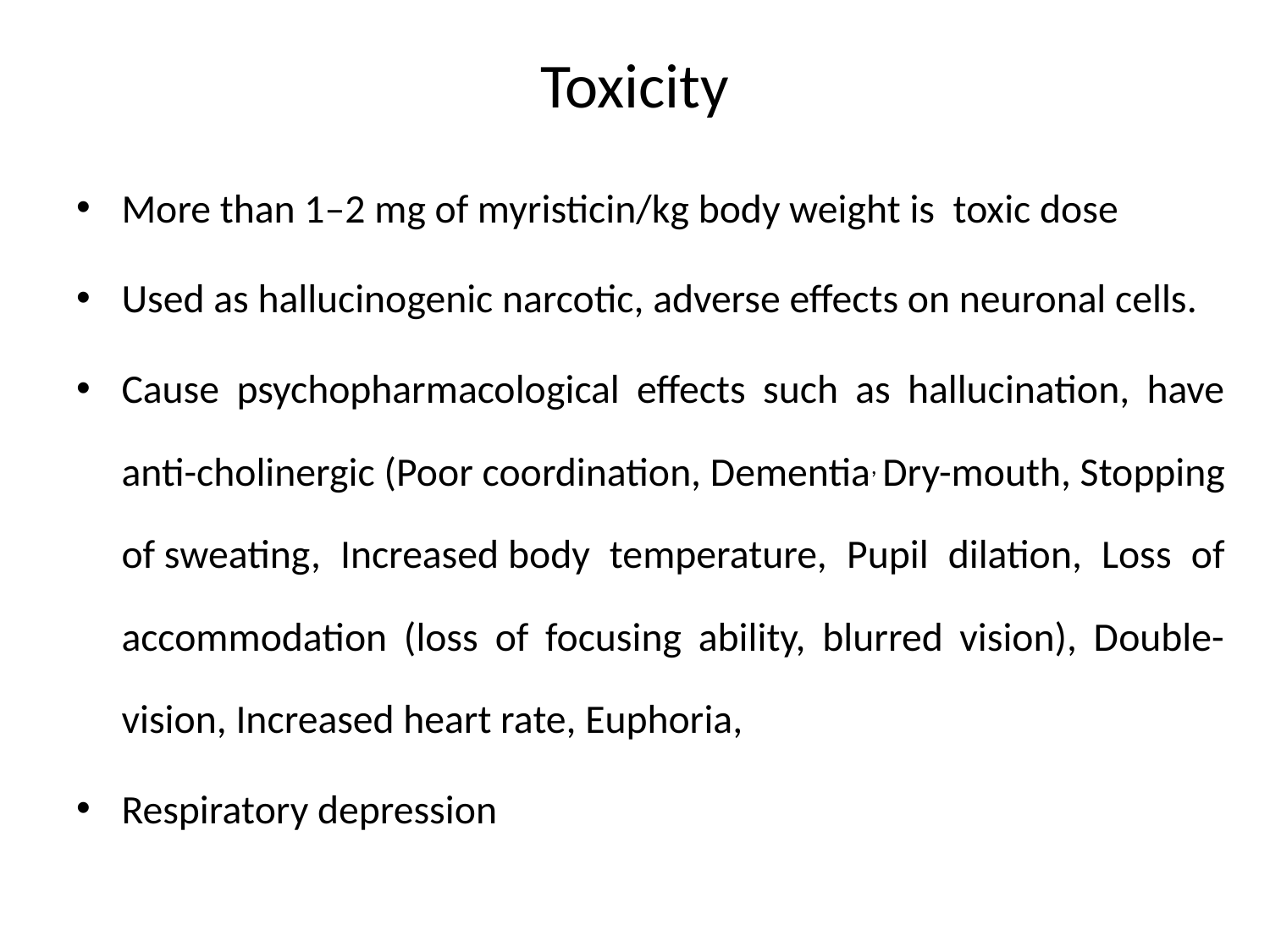

More than 1–2 mg of myristicin/kg body weight is  toxic dose
Used as hallucinogenic narcotic, adverse effects on neuronal cells.
Cause psychopharmacological effects such as hallucination, have anti-cholinergic (Poor coordination, Dementia, Dry-mouth, Stopping of sweating, Increased body temperature, Pupil dilation, Loss of accommodation (loss of focusing ability, blurred vision), Double-vision, Increased heart rate, Euphoria,
Respiratory depression

# Toxicity